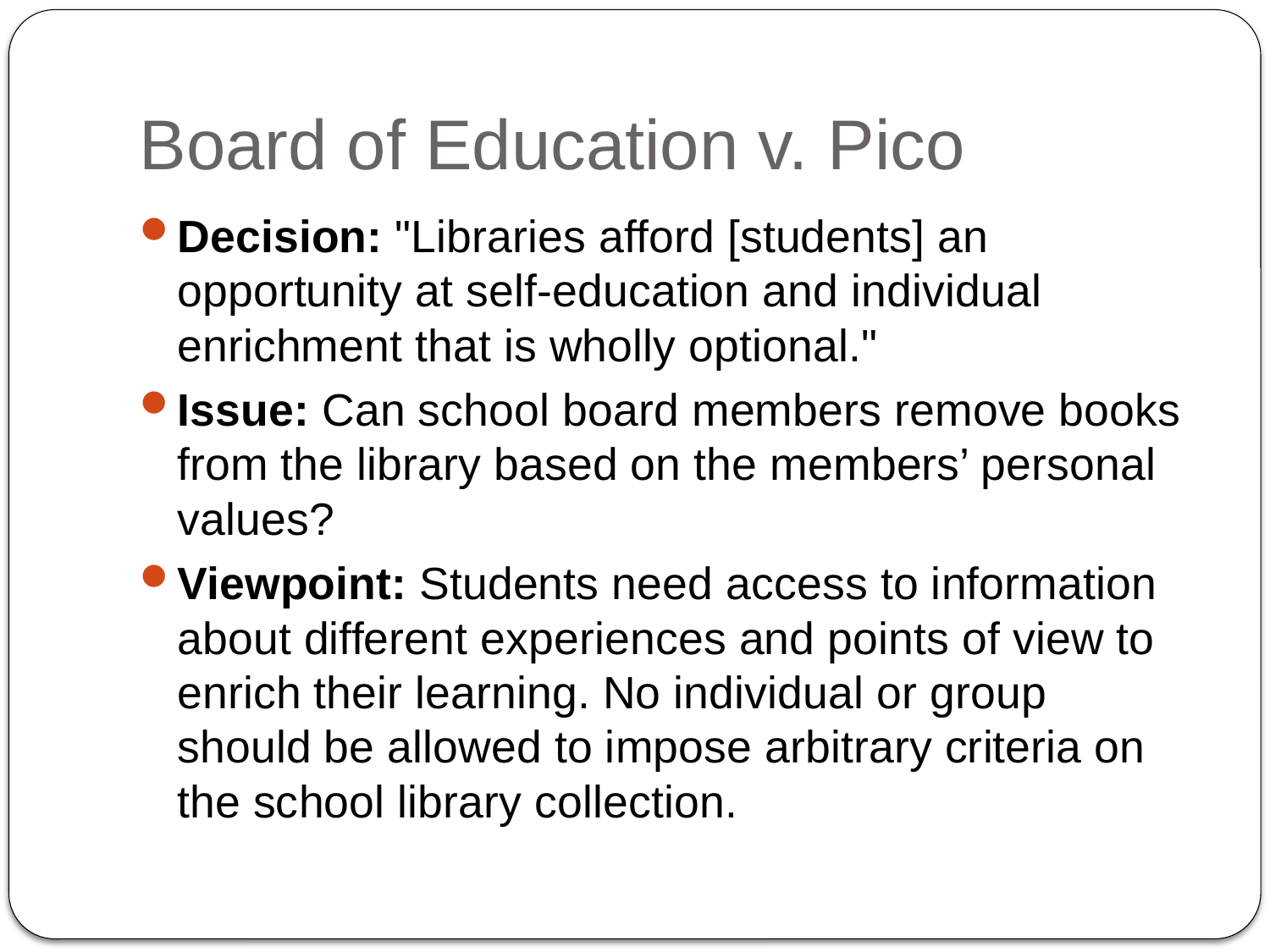

# Board of Education v. Pico
Decision: "Libraries afford [students] an opportunity at self-education and individual enrichment that is wholly optional."
Issue: Can school board members remove books from the library based on the members’ personal values?
Viewpoint: Students need access to information about different experiences and points of view to enrich their learning. No individual or group should be allowed to impose arbitrary criteria on the school library collection.